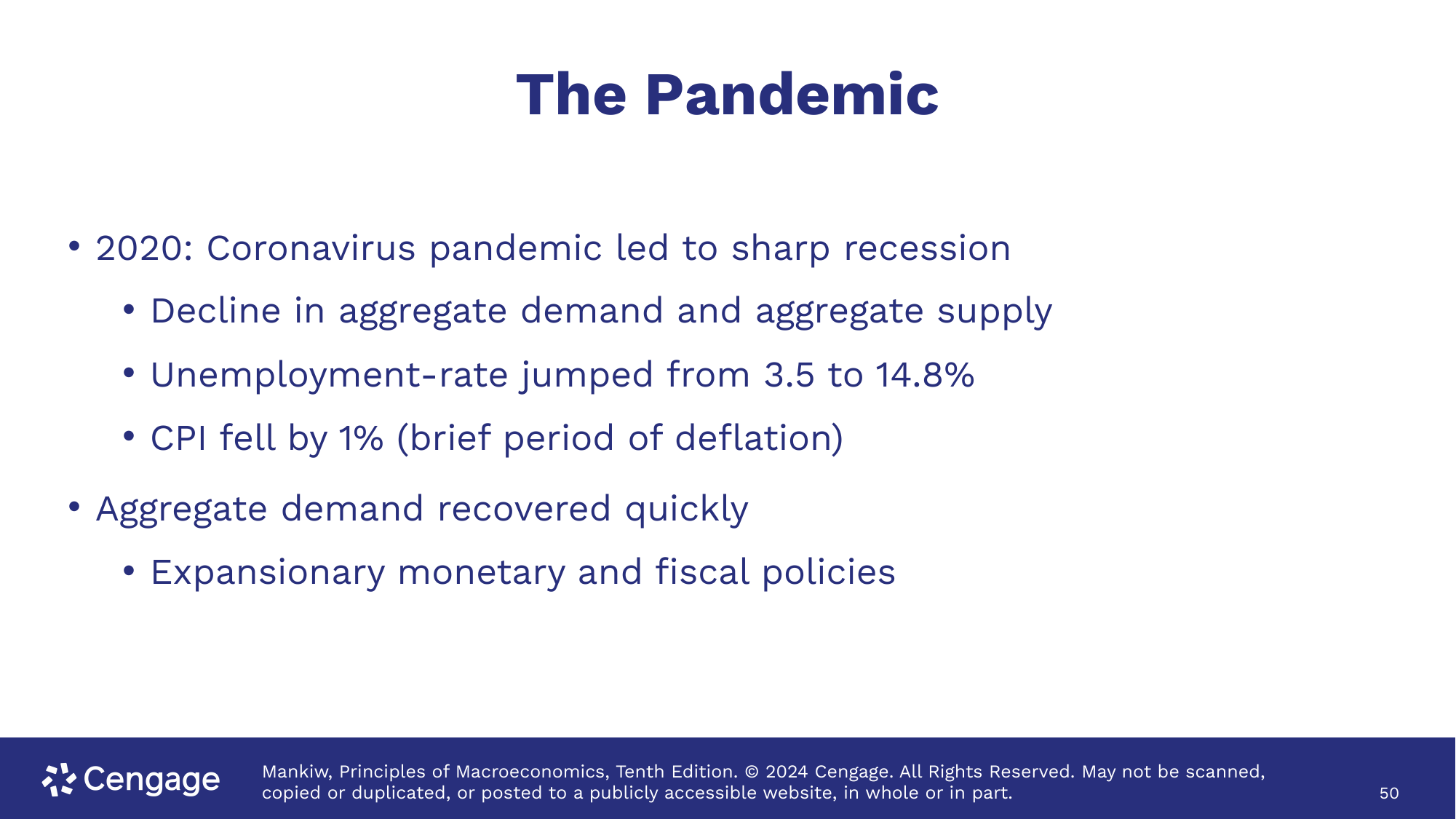

# The Pandemic
2020: Coronavirus pandemic led to sharp recession
Decline in aggregate demand and aggregate supply
Unemployment-rate jumped from 3.5 to 14.8%
CPI fell by 1% (brief period of deflation)
Aggregate demand recovered quickly
Expansionary monetary and fiscal policies